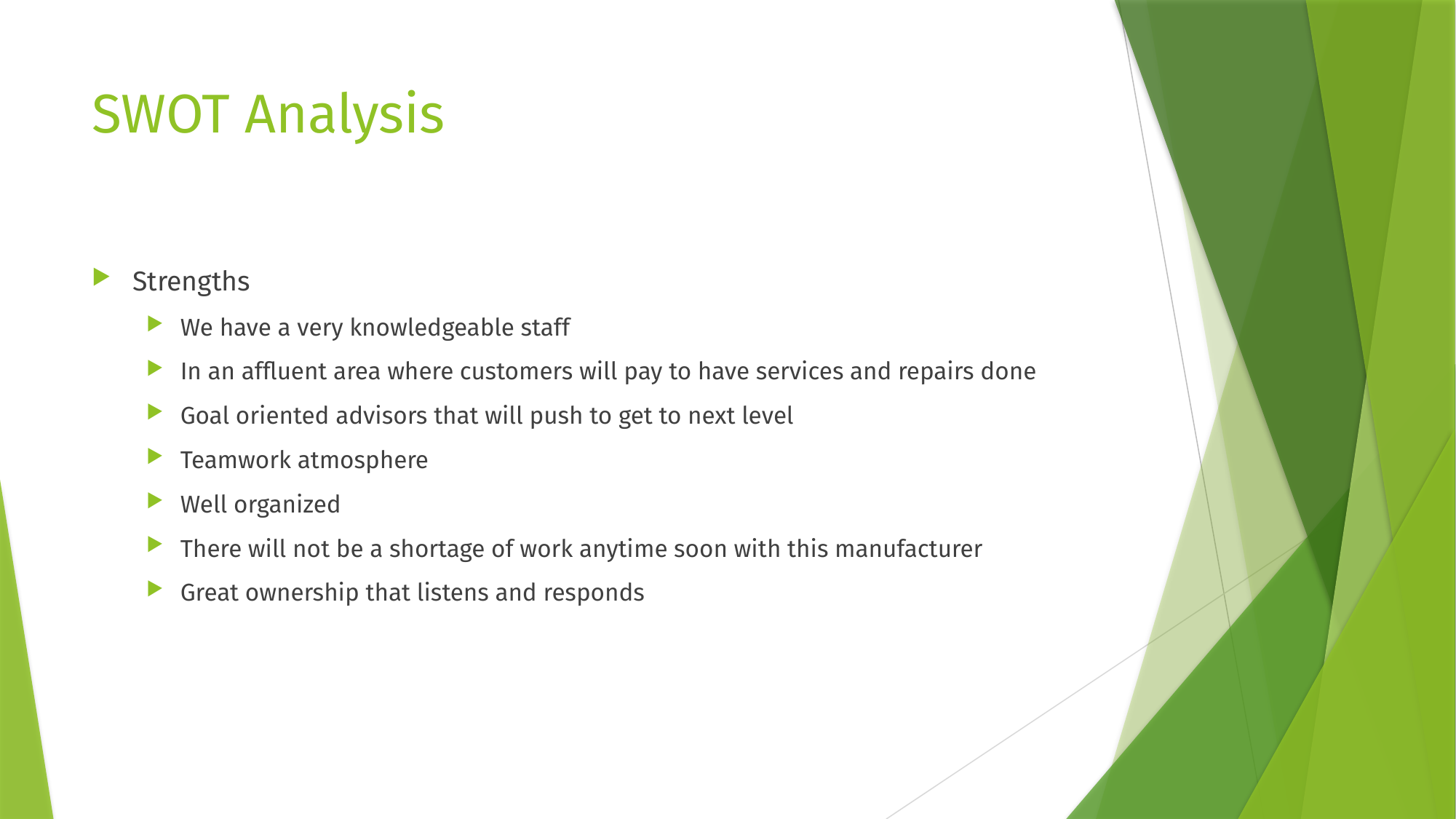

# SWOT Analysis
Strengths
We have a very knowledgeable staff
In an affluent area where customers will pay to have services and repairs done
Goal oriented advisors that will push to get to next level
Teamwork atmosphere
Well organized
There will not be a shortage of work anytime soon with this manufacturer
Great ownership that listens and responds